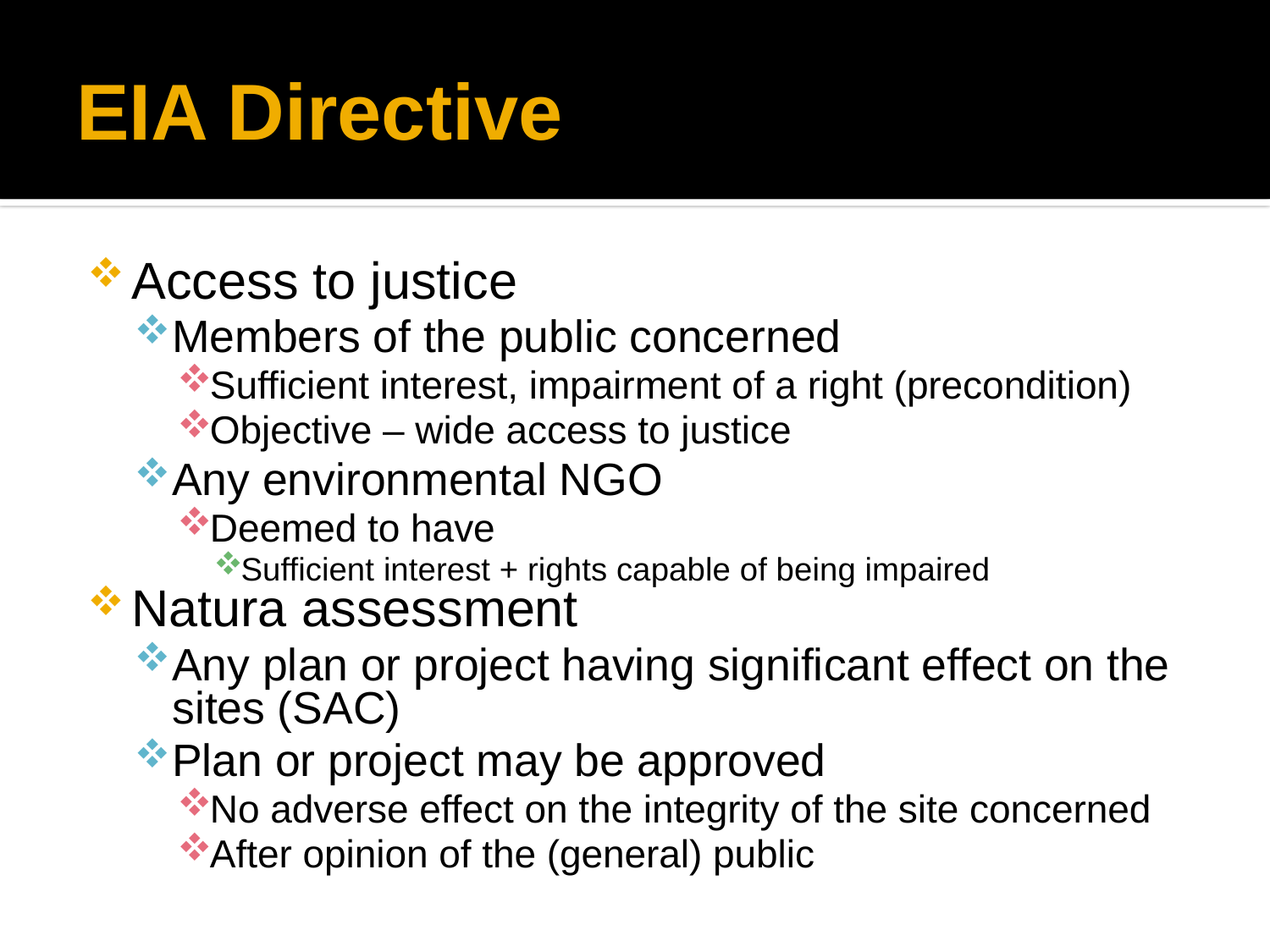

# EIA Directive
Access to justice
Members of the public concerned
Sufficient interest, impairment of a right (precondition)
Objective – wide access to justice
Any environmental NGO
Deemed to have
Sufficient interest + rights capable of being impaired
Natura assessment
Any plan or project having significant effect on the sites (SAC)
Plan or project may be approved
No adverse effect on the integrity of the site concerned
After opinion of the (general) public